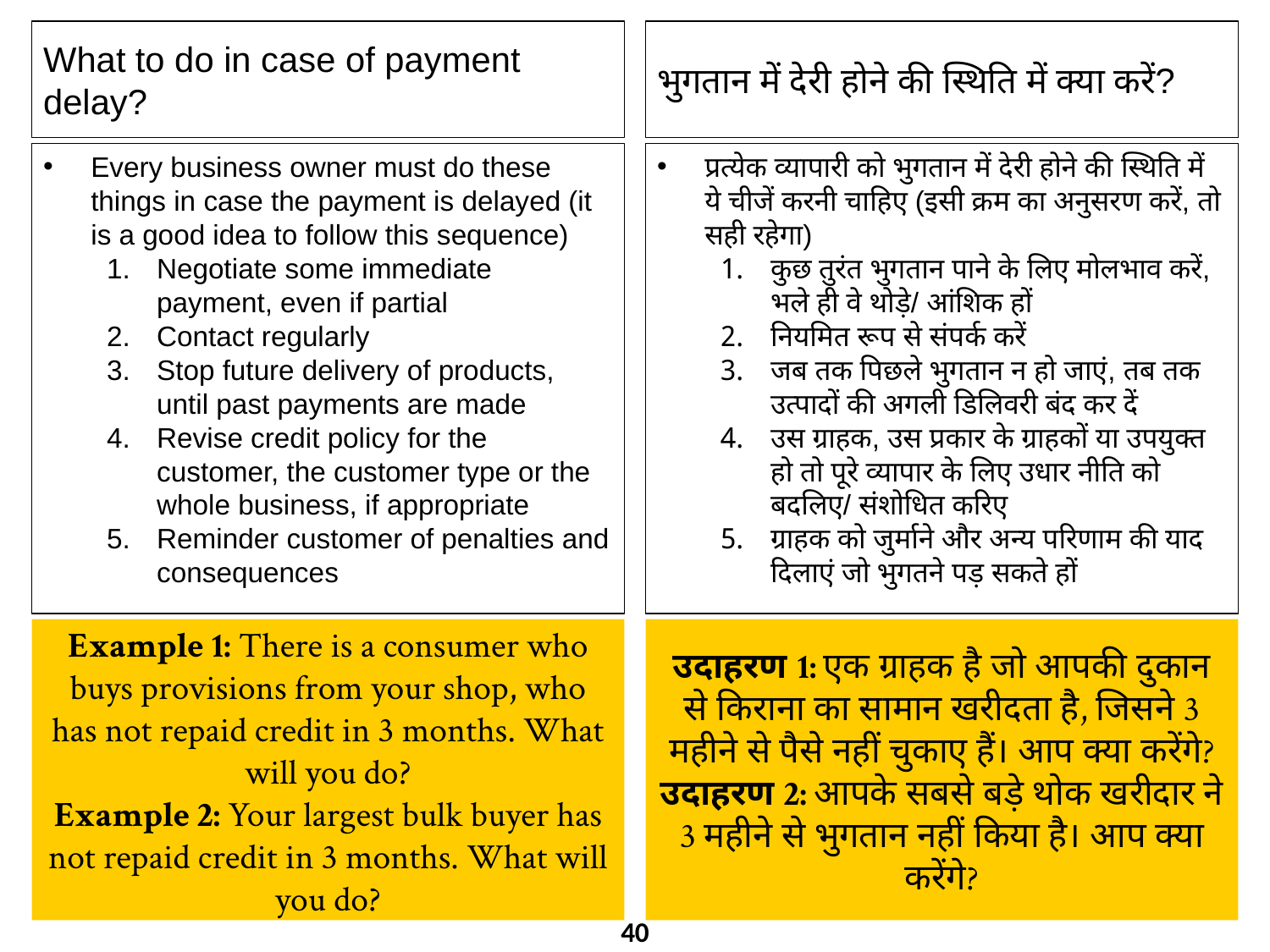

What to do in case of payment delay?
भुगतान में देरी होने की स्थिति में क्या करें?
Every business owner must do these things in case the payment is delayed (it is a good idea to follow this sequence)
Negotiate some immediate payment, even if partial
Contact regularly
Stop future delivery of products, until past payments are made
Revise credit policy for the customer, the customer type or the whole business, if appropriate
Reminder customer of penalties and consequences
प्रत्येक व्यापारी को भुगतान में देरी होने की स्थिति में ये चीजें करनी चाहिए (इसी क्रम का अनुसरण करें, तो सही रहेगा)
कुछ तुरंत भुगतान पाने के लिए मोलभाव करें, भले ही वे थोड़े/ आंशिक हों
नियमित रूप से संपर्क करें
जब तक पिछले भुगतान न हो जाएं, तब तक उत्पादों की अगली डिलिवरी बंद कर दें
उस ग्राहक, उस प्रकार के ग्राहकों या उपयुक्त हो तो पूरे व्यापार के लिए उधार नीति को बदलिए/ संशोधित करिए
ग्राहक को जुर्माने और अन्य परिणाम की याद दिलाएं जो भुगतने पड़ सकते हों
Example 1: There is a consumer who buys provisions from your shop, who has not repaid credit in 3 months. What will you do?
Example 2: Your largest bulk buyer has not repaid credit in 3 months. What will you do?
उदाहरण 1: एक ग्राहक है जो आपकी दुकान से किराना का सामान खरीदता है, जिसने 3 महीने से पैसे नहीं चुकाए हैं। आप क्या करेंगे?
उदाहरण 2: आपके सबसे बड़े थोक खरीदार ने 3 महीने से भुगतान नहीं किया है। आप क्या करेंगे?
40